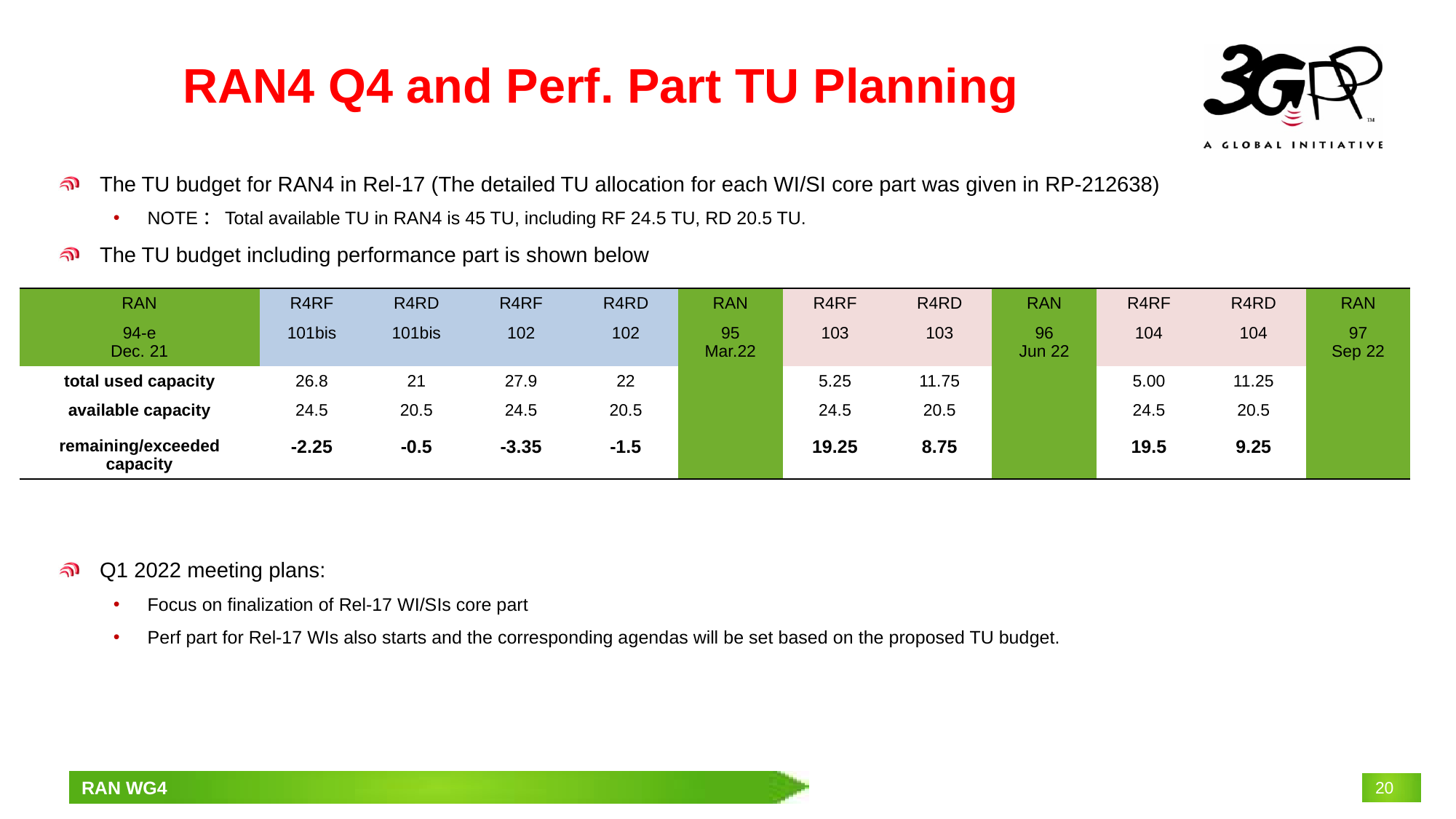

# RAN4 Q4 and Perf. Part TU Planning
The TU budget for RAN4 in Rel-17 (The detailed TU allocation for each WI/SI core part was given in RP-212638)
NOTE：Total available TU in RAN4 is 45 TU, including RF 24.5 TU, RD 20.5 TU.
The TU budget including performance part is shown below

Q1 2022 meeting plans:
Focus on finalization of Rel-17 WI/SIs core part
Perf part for Rel-17 WIs also starts and the corresponding agendas will be set based on the proposed TU budget.
| RAN | R4RF | R4RD | R4RF | R4RD | RAN | R4RF | R4RD | RAN | R4RF | R4RD | RAN |
| --- | --- | --- | --- | --- | --- | --- | --- | --- | --- | --- | --- |
| 94-e Dec. 21 | 101bis | 101bis | 102 | 102 | 95 Mar.22 | 103 | 103 | 96 Jun 22 | 104 | 104 | 97 Sep 22 |
| total used capacity | 26.8 | 21 | 27.9 | 22 |  | 5.25 | 11.75 |  | 5.00 | 11.25 |  |
| available capacity | 24.5 | 20.5 | 24.5 | 20.5 |  | 24.5 | 20.5 |  | 24.5 | 20.5 |  |
| remaining/exceeded capacity | -2.25 | -0.5 | -3.35 | -1.5 |  | 19.25 | 8.75 |  | 19.5 | 9.25 |  |